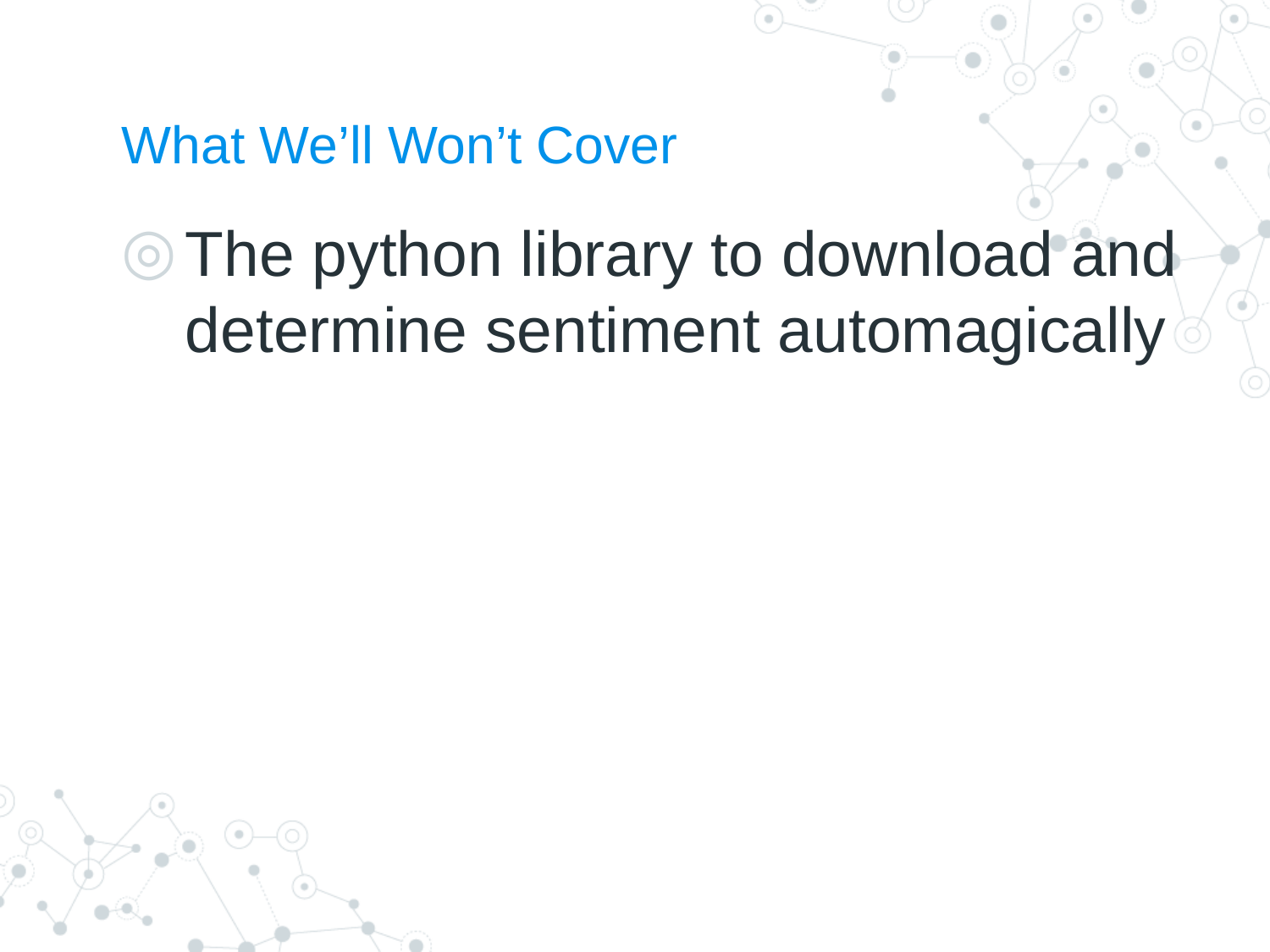

# What We’ll Won’t Cover
The python library to download and determine sentiment automagically